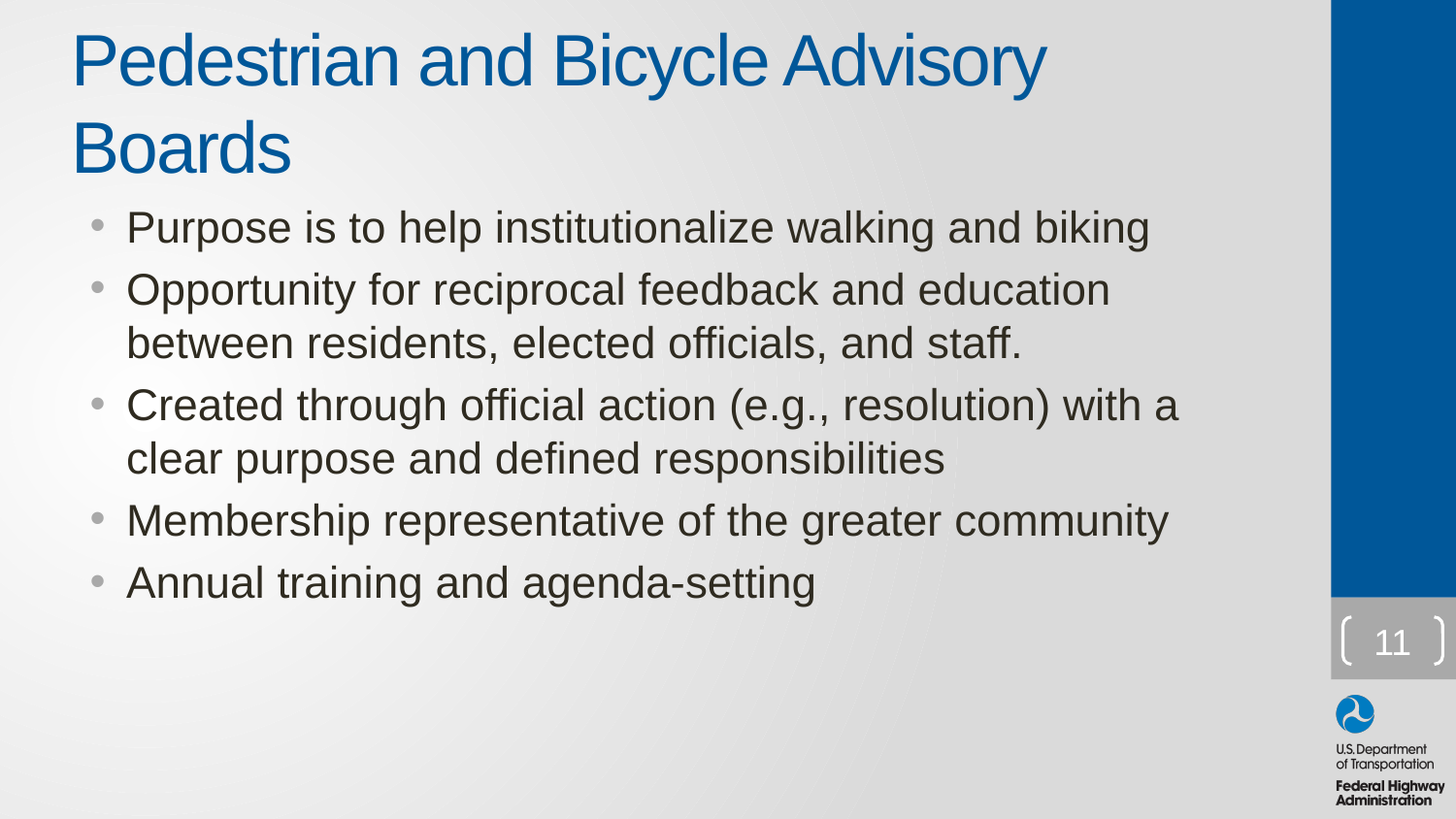

# Pedestrian and Bicycle Advisory Boards
Purpose is to help institutionalize walking and biking
Opportunity for reciprocal feedback and education between residents, elected officials, and staff.
Created through official action (e.g., resolution) with a clear purpose and defined responsibilities
Membership representative of the greater community
Annual training and agenda-setting
11